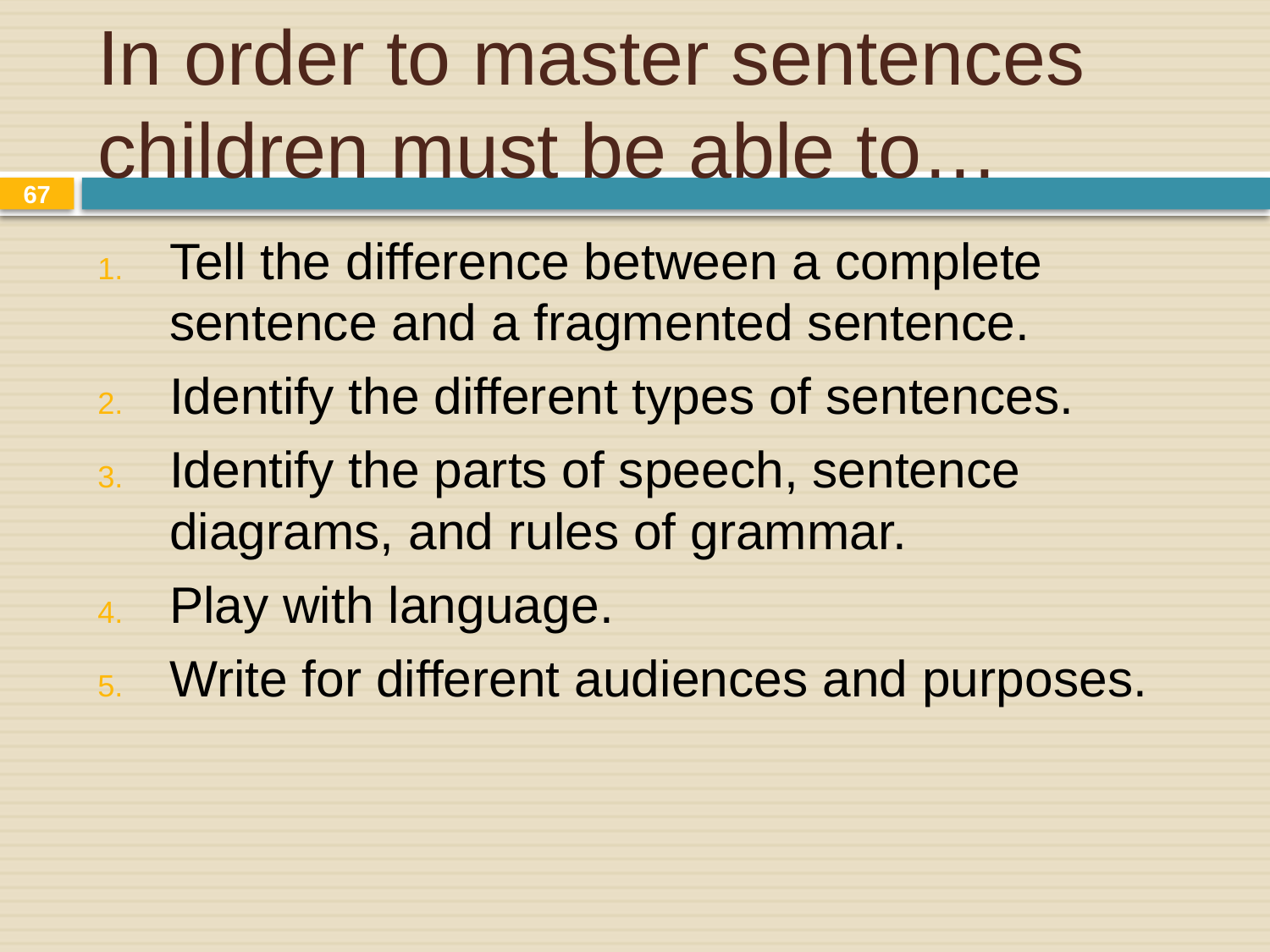

# In order to master sentences children must be able to…
Tell the difference between a complete sentence and a fragmented sentence.
Identify the different types of sentences.
Identify the parts of speech, sentence diagrams, and rules of grammar.
Play with language.
Write for different audiences and purposes.
67